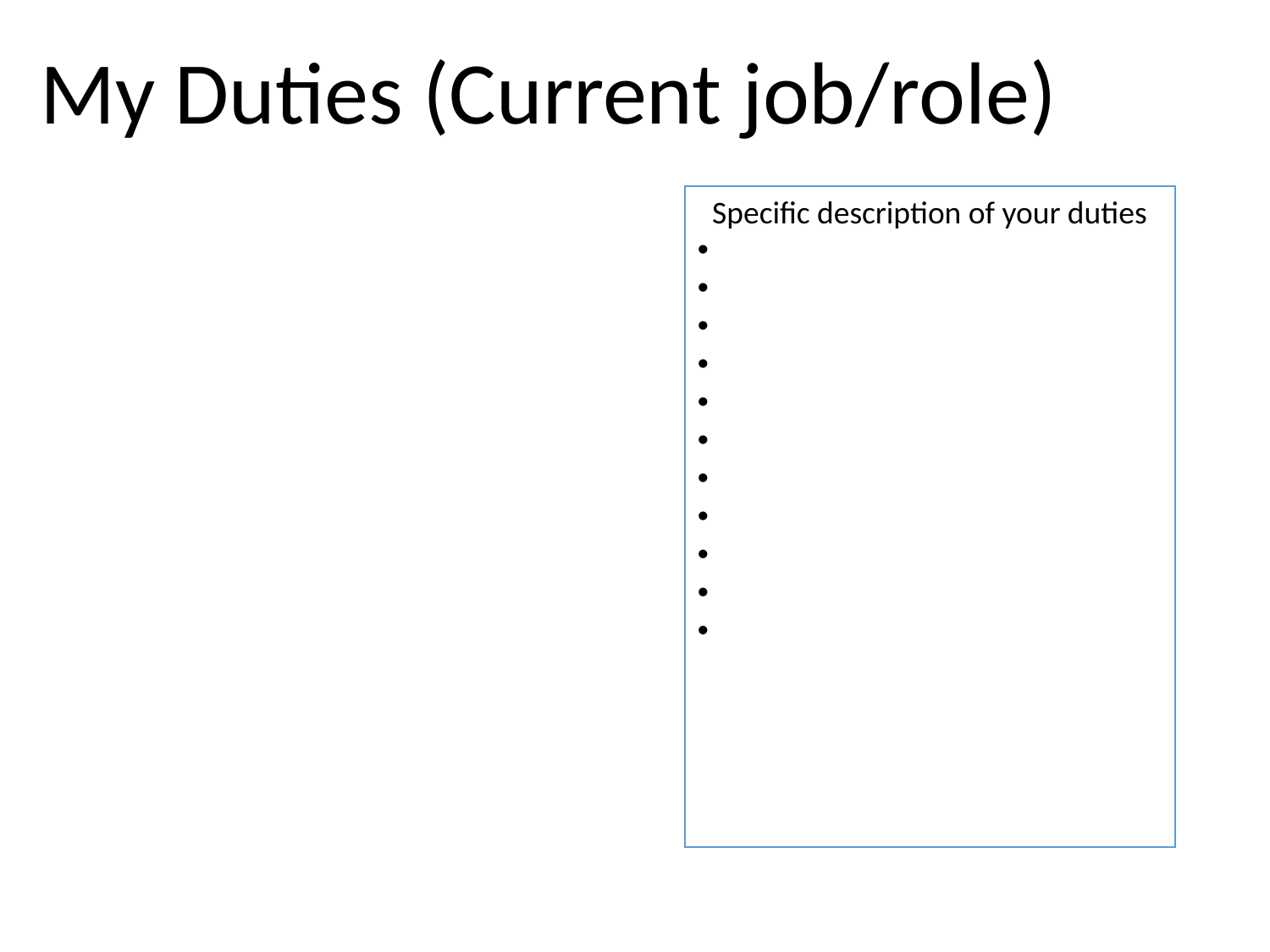

# My Duties (Current job/role)
Specific description of your duties